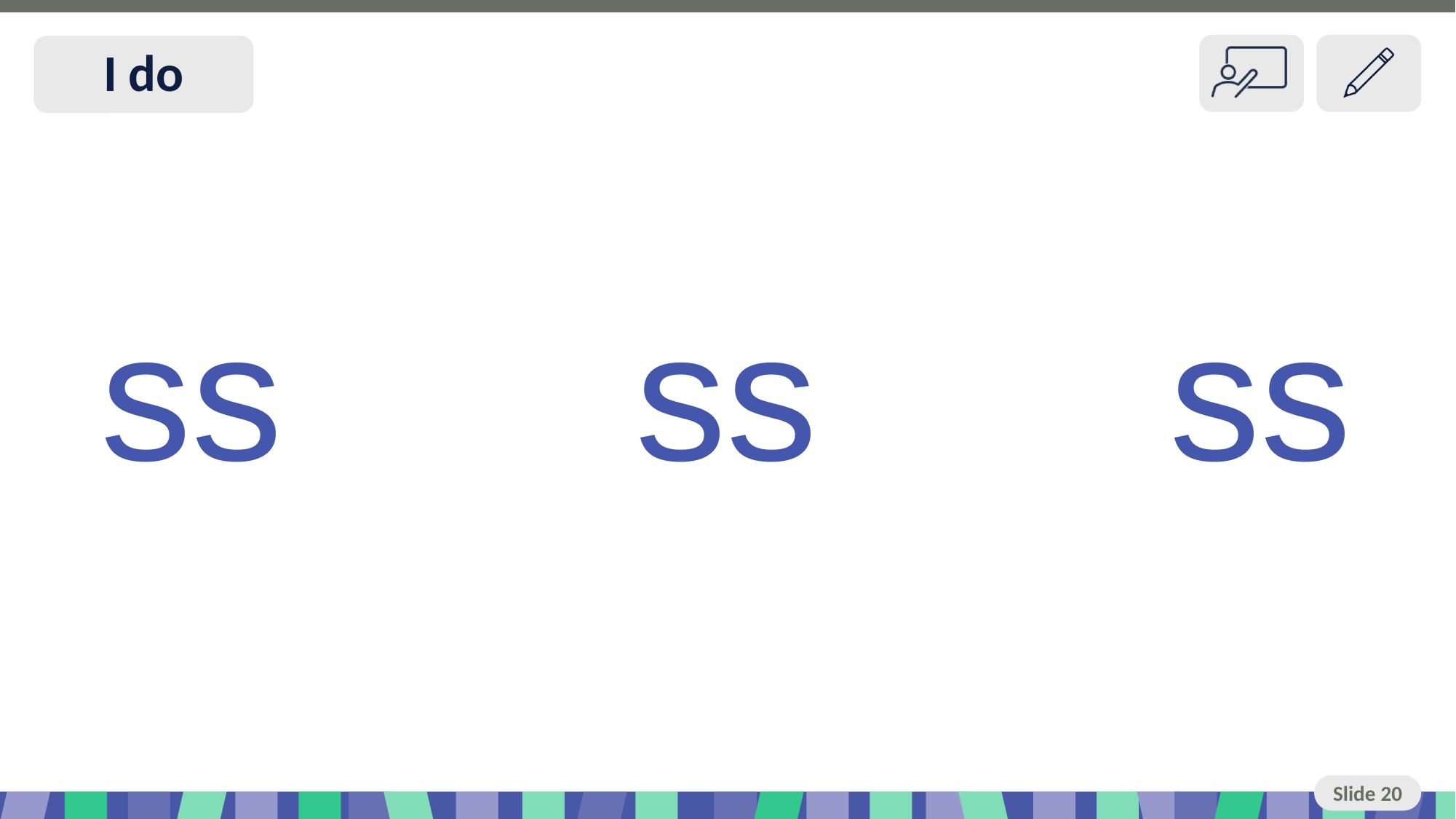

# Slide 20 I do
ss       ss       ss